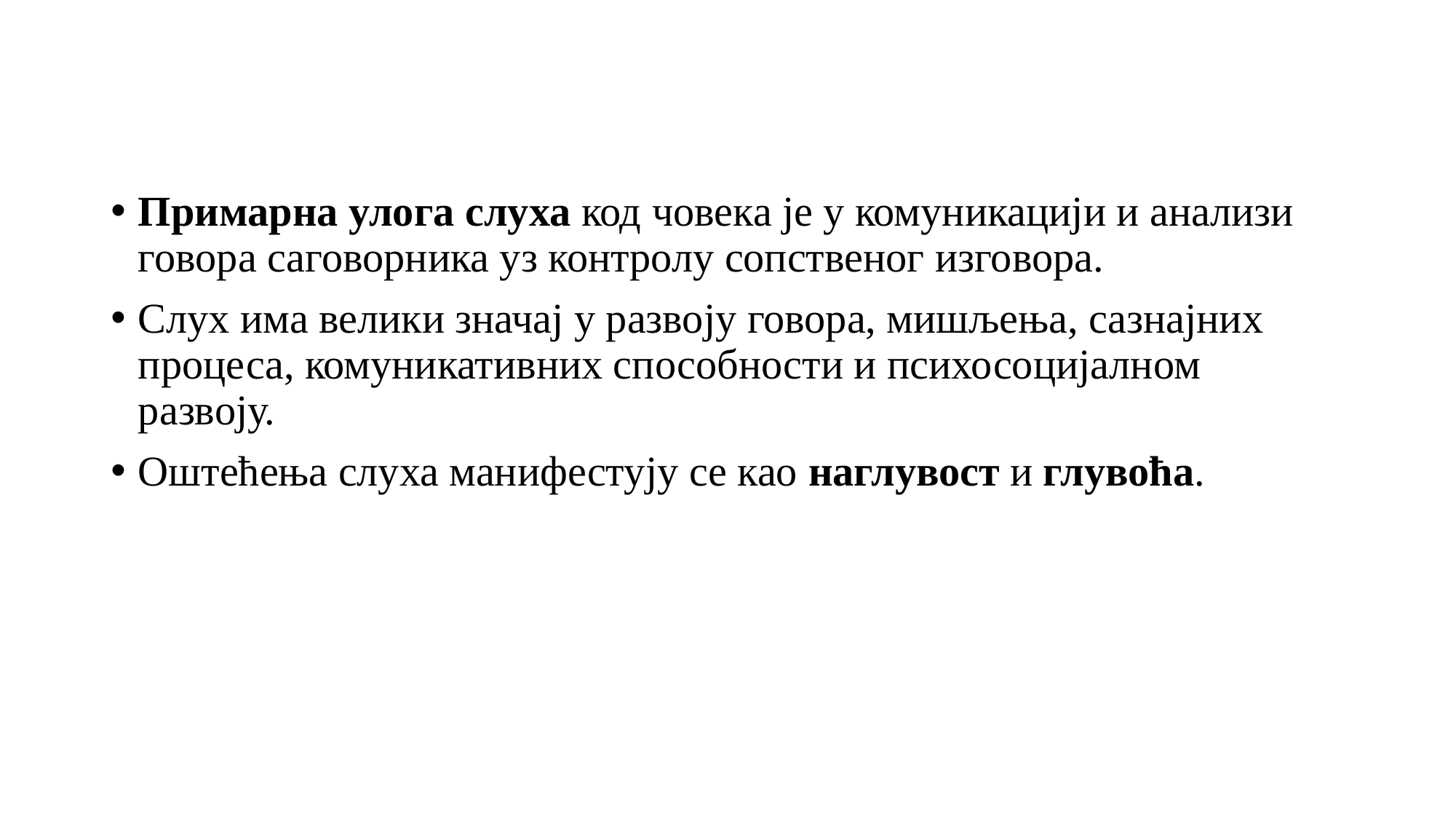

Примарна улога слуха код човека је у комуникацији и анализи говора саговорника уз контролу сопственог изговора.
Слух има велики значај у развоју говора, мишљења, сазнајних процеса, комуникативних способности и психосоцијалном развоју.
Оштећења слуха манифестују се као наглувост и глувоћа.